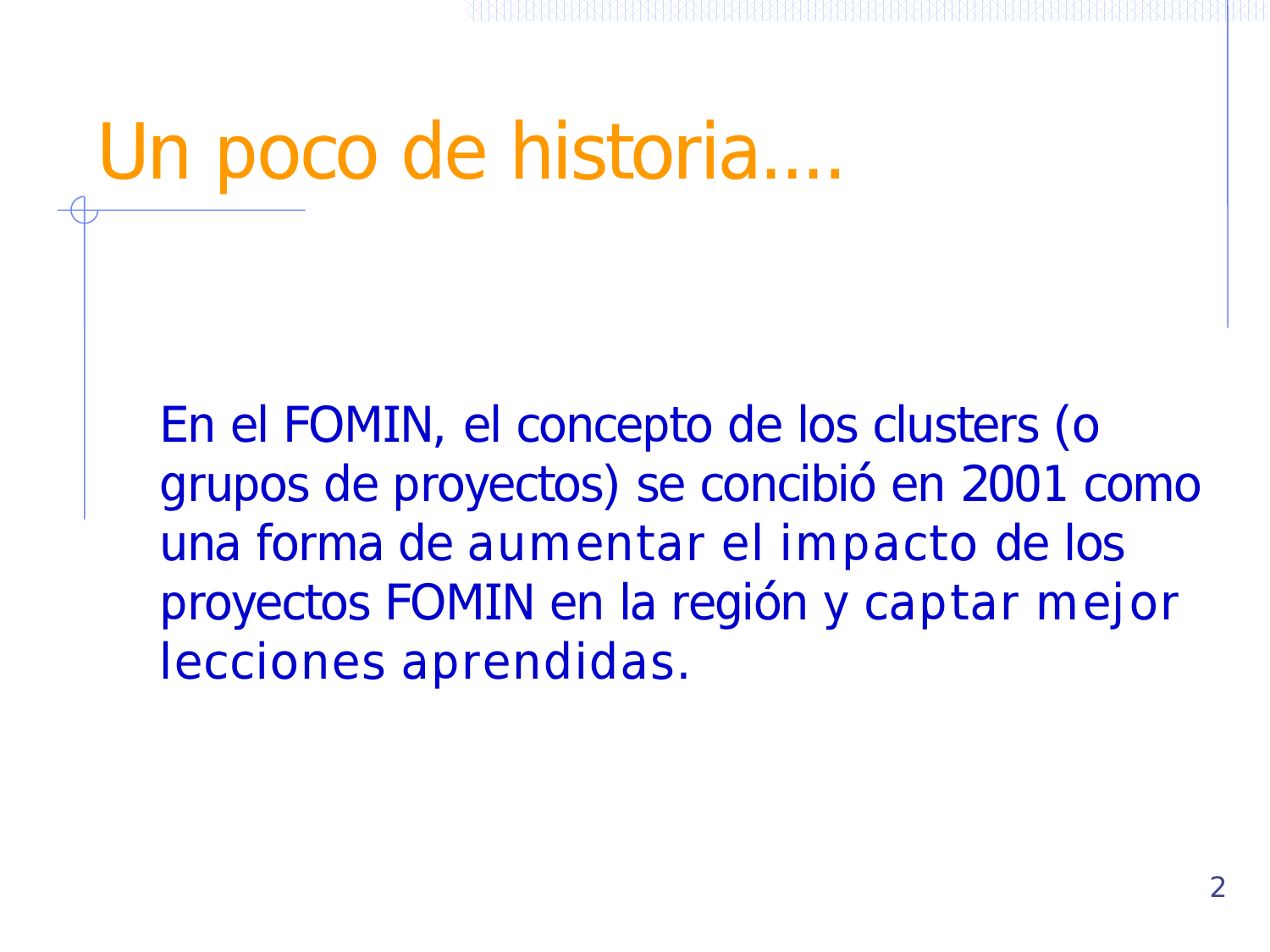

# Un poco de historia….

	En el FOMIN, el concepto de los clusters (o grupos de proyectos) se concibió en 2001 como una forma de aumentar el impacto de los proyectos FOMIN en la región y captar mejor lecciones aprendidas.

2